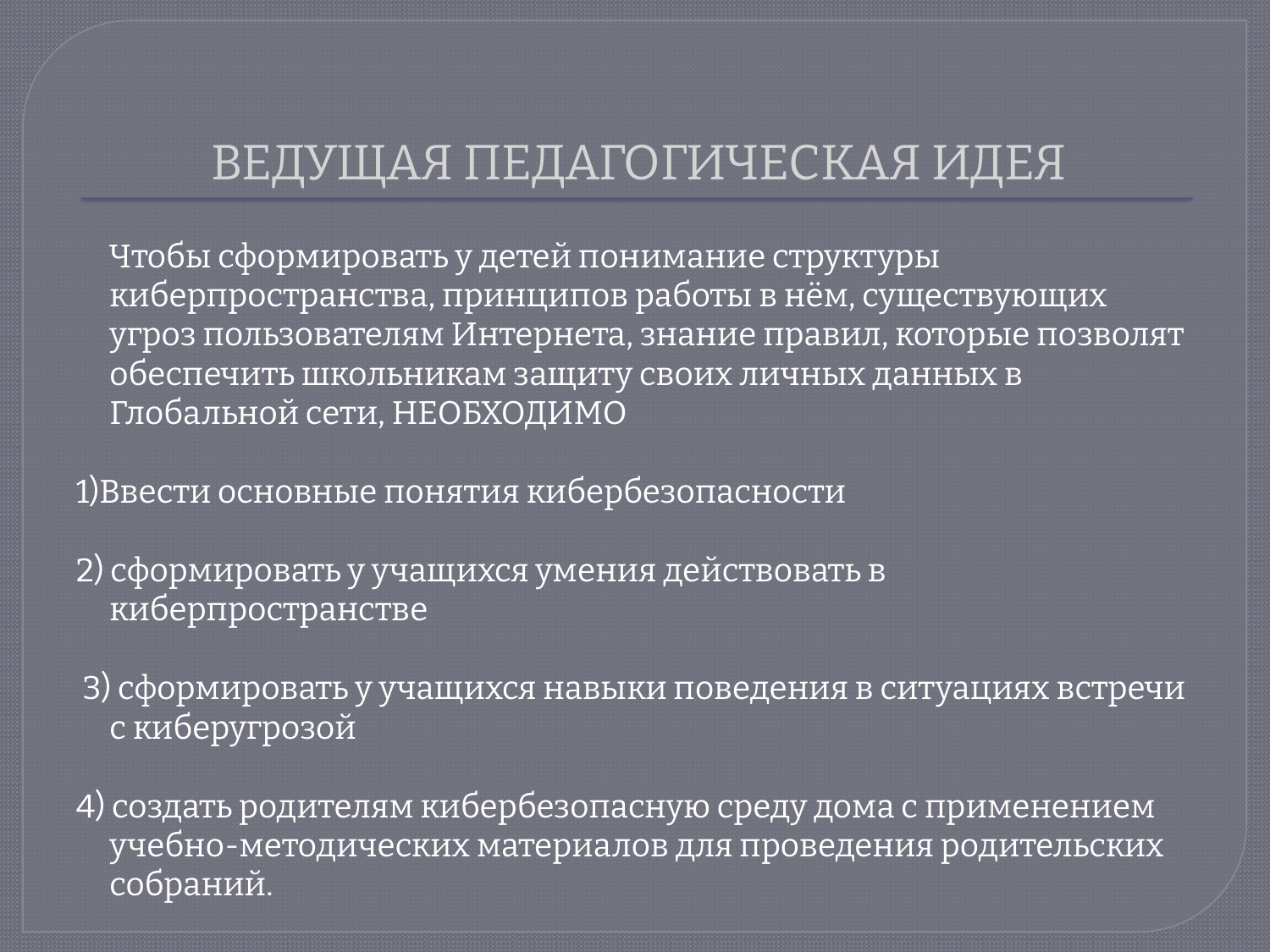

# ВЕДУЩАЯ ПЕДАГОГИЧЕСКАЯ ИДЕЯ
     Чтобы сформировать у детей понимание структуры киберпространства, принципов работы в нём, существующих угроз пользователям Интернета, знание правил, которые позволят обеспечить школьникам защиту своих личных данных в Глобальной сети, НЕОБХОДИМО

1)Ввести основные понятия кибербезопасности

2) сформировать у учащихся умения действовать в киберпространстве

 3) сформировать у учащихся навыки поведения в ситуациях встречи с киберугрозой

4) создать родителям кибербезопасную среду дома с применением учебно-методических материалов для проведения родительских собраний.